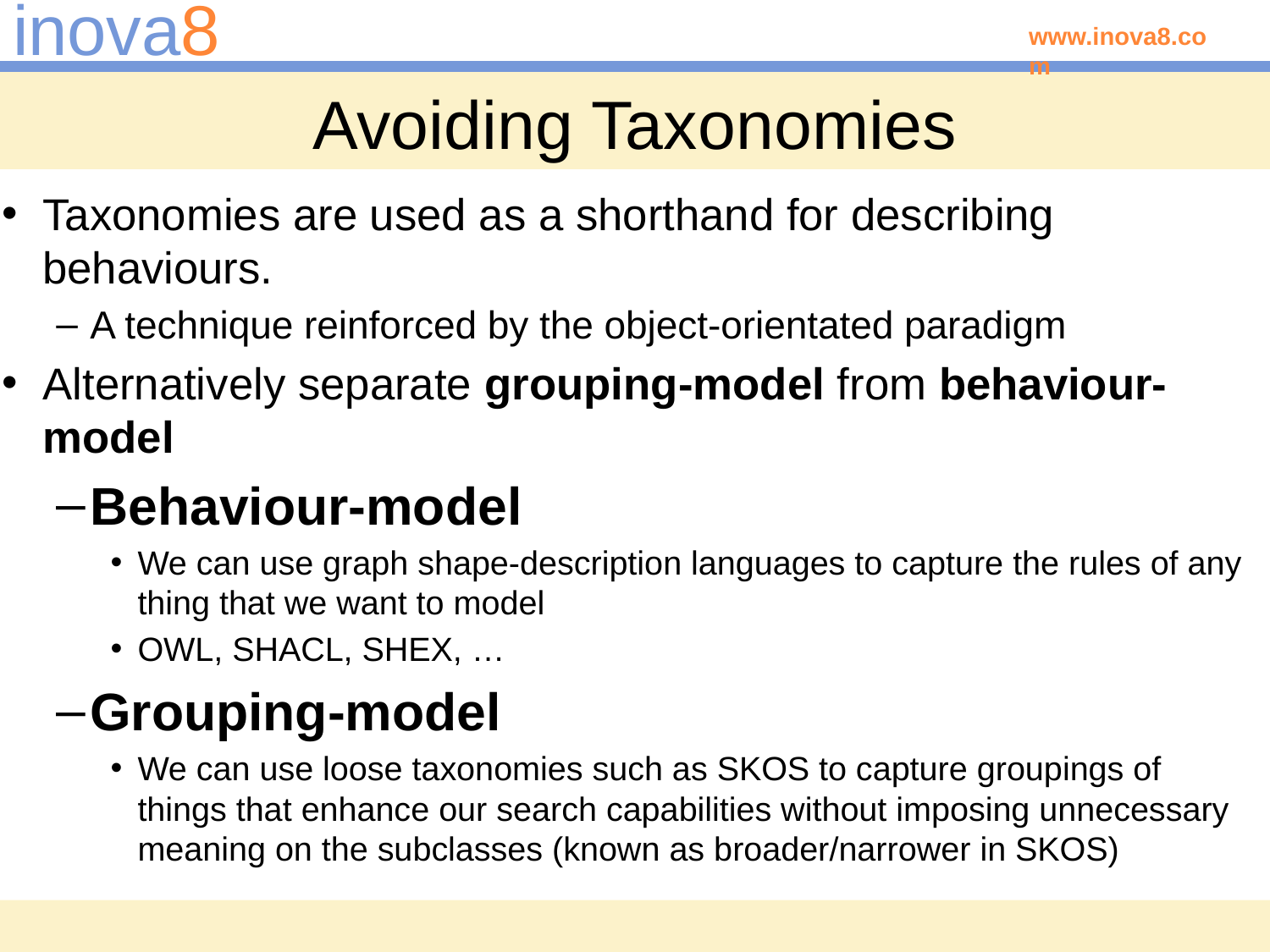

# Avoiding Taxonomies
Taxonomies are used as a shorthand for describing behaviours.
A technique reinforced by the object-orientated paradigm
Alternatively separate grouping-model from behaviour-model
Behaviour-model
We can use graph shape-description languages to capture the rules of any thing that we want to model
OWL, SHACL, SHEX, …
Grouping-model
We can use loose taxonomies such as SKOS to capture groupings of things that enhance our search capabilities without imposing unnecessary meaning on the subclasses (known as broader/narrower in SKOS)